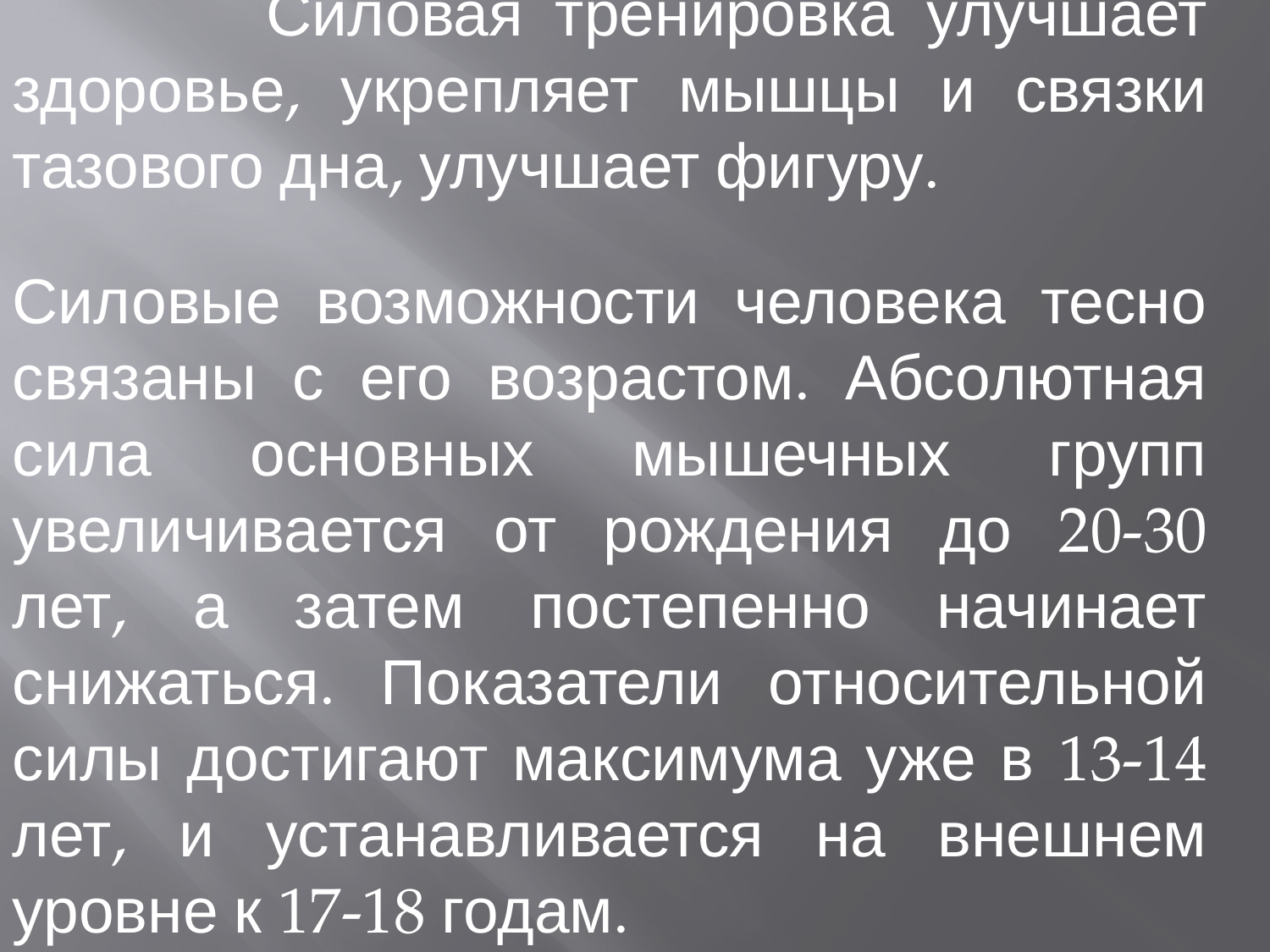

Силовая тренировка улучшает здоровье, укрепляет мышцы и связки тазового дна, улучшает фигуру.
Силовые возможности человека тесно связаны с его возрастом. Абсолютная сила основных мышечных групп увеличивается от рождения до 20-30 лет, а затем постепенно начинает снижаться. Показатели относительной силы достигают максимума уже в 13-14 лет, и устанавливается на внешнем уровне к 17-18 годам.